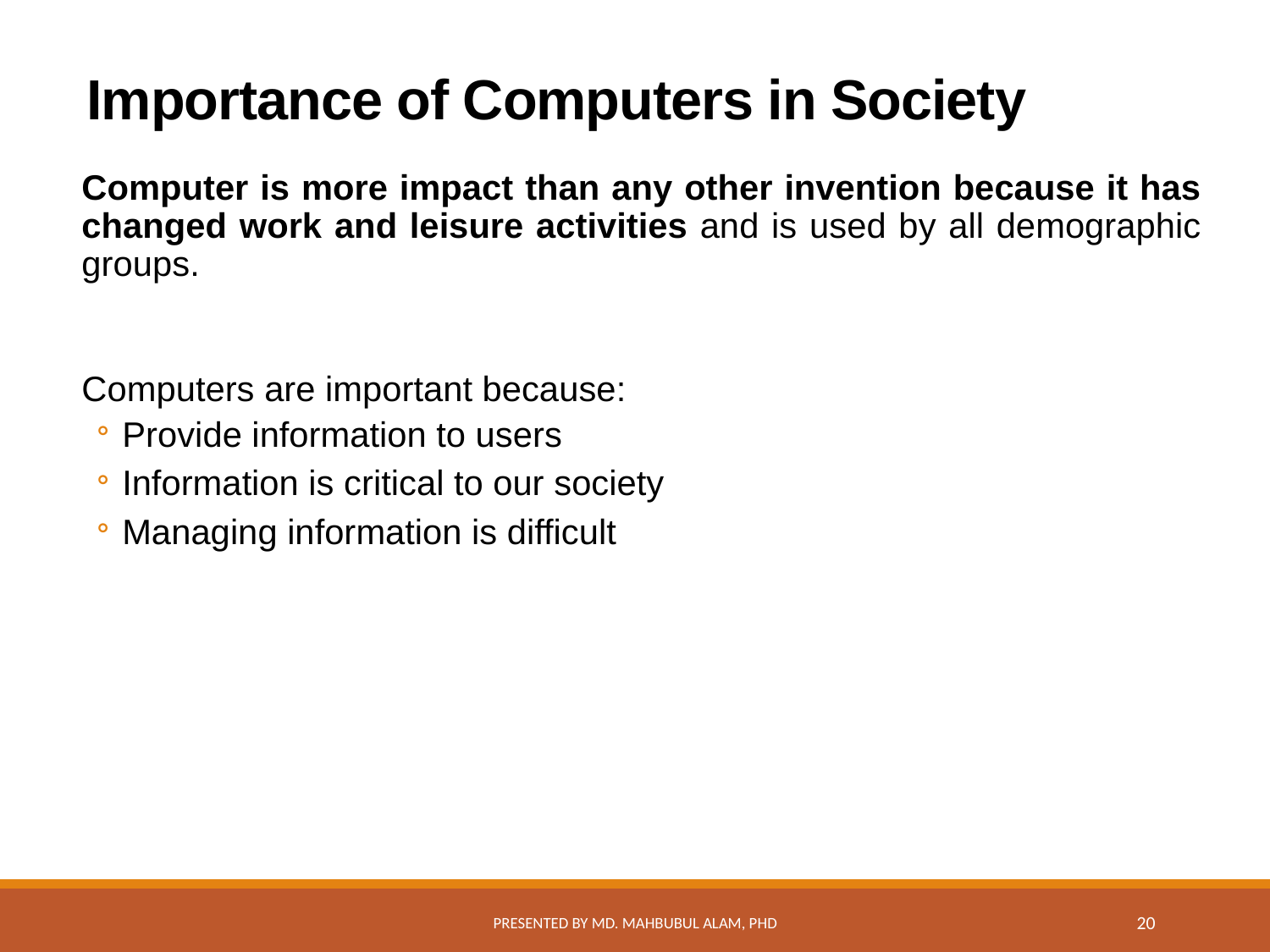

# Importance of Computers in Society
Computer is more impact than any other invention because it has changed work and leisure activities and is used by all demographic groups.

Computers are important because:
Provide information to users
Information is critical to our society
Managing information is difficult

Presented by Md. Mahbubul Alam, PhD
20